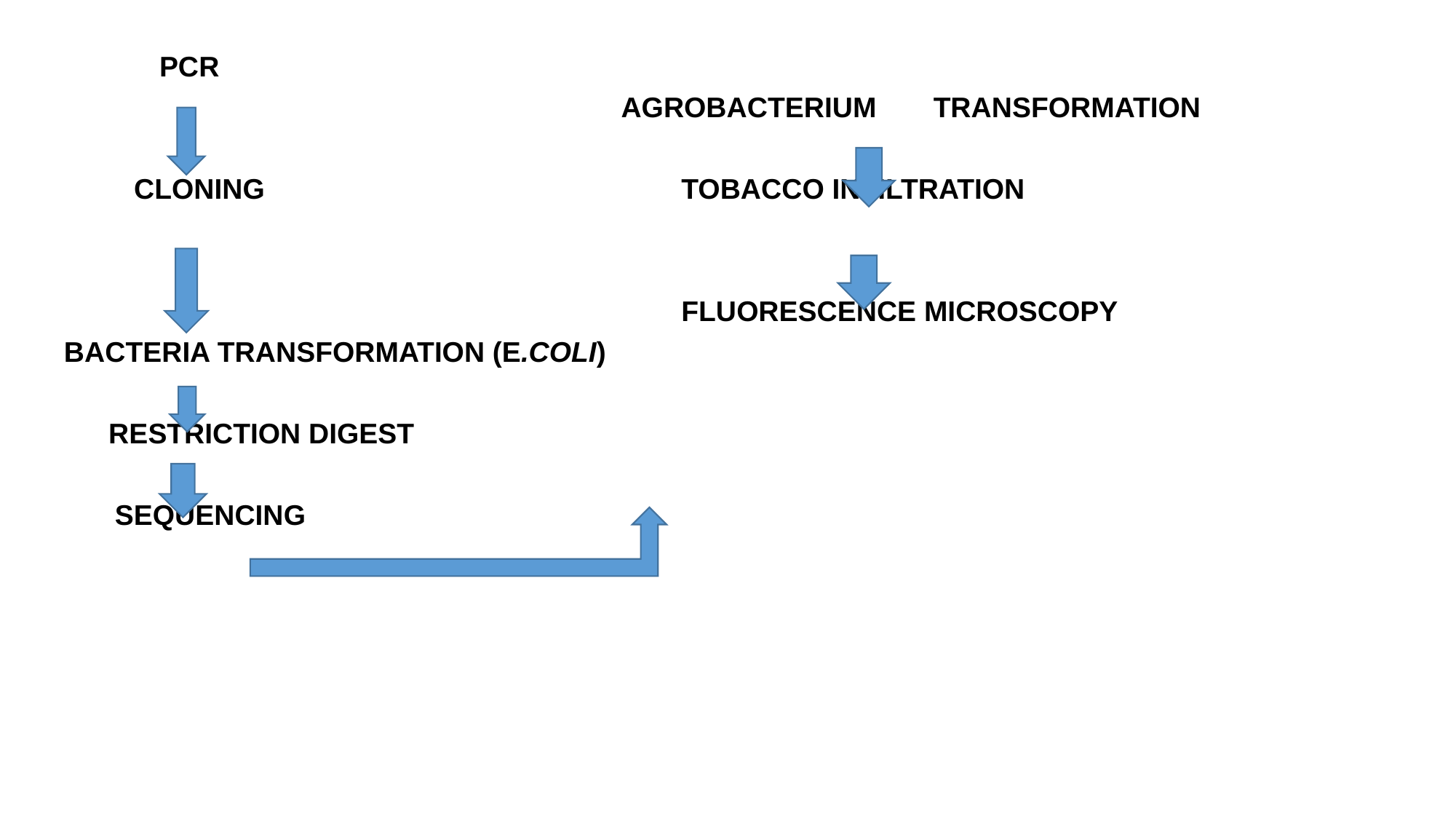

PCR
                                                                                   	   AGROBACTERIUM 								     TRANSFORMATION

           CLONING                                                         	 TOBACCO INFILTRATION

                                                                                            	 FLUORESCENCE MICROSCOPY
BACTERIA TRANSFORMATION (E.COLI)

       RESTRICTION DIGEST

        SEQUENCING